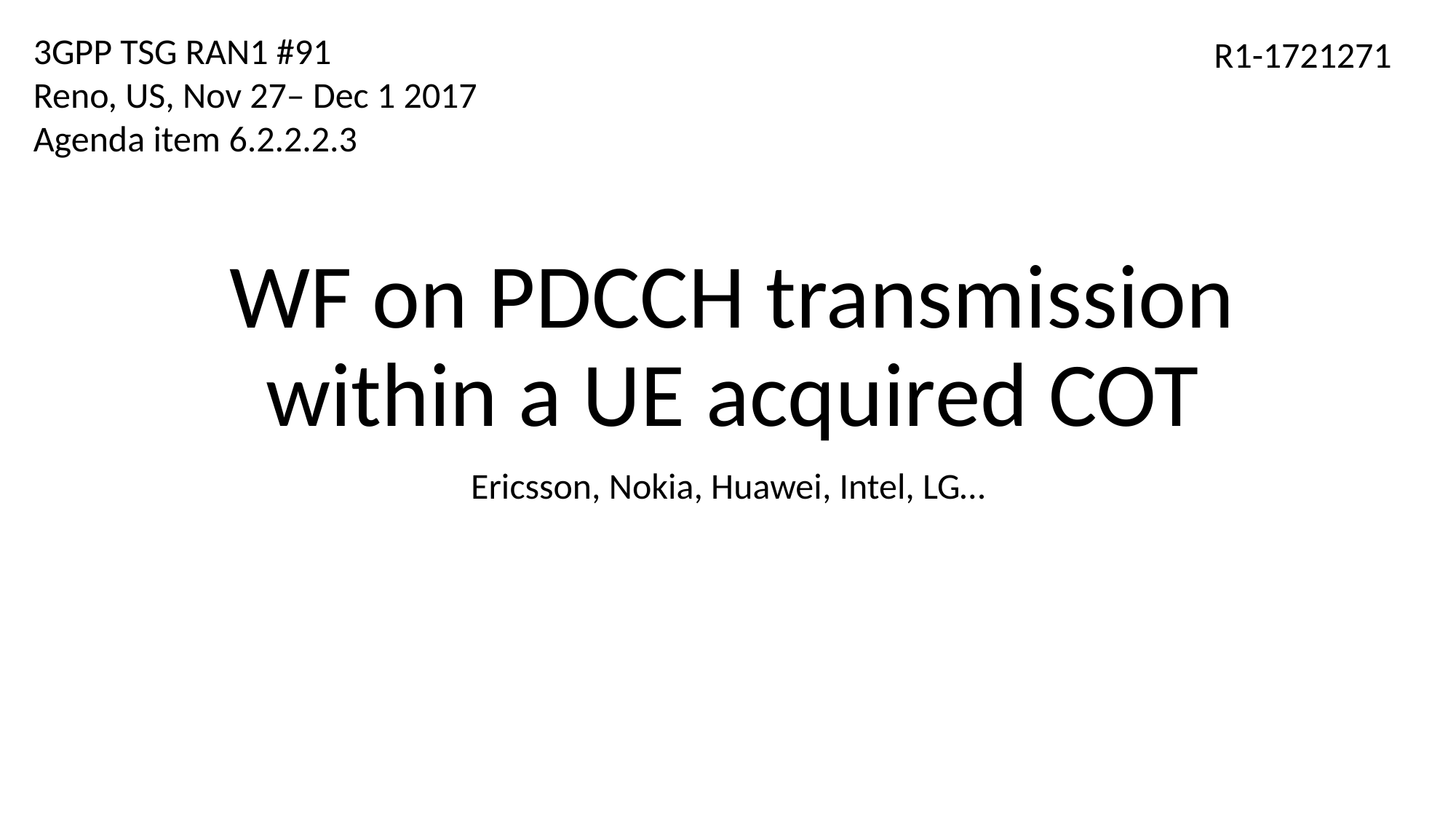

3GPP TSG RAN1 #91
Reno, US, Nov 27– Dec 1 2017
Agenda item 6.2.2.2.3
R1-1721271
# WF on PDCCH transmission within a UE acquired COT
Ericsson, Nokia, Huawei, Intel, LG…